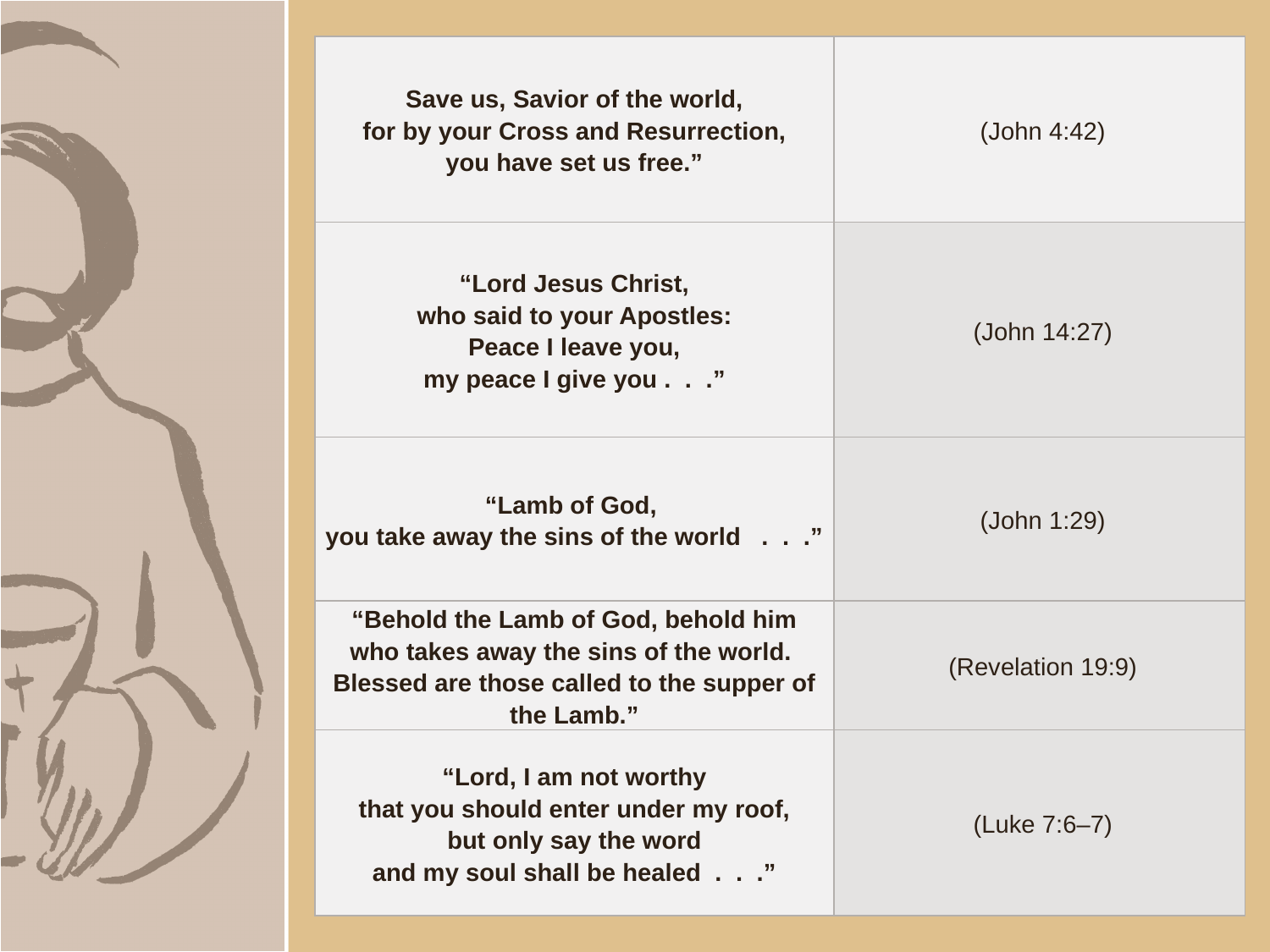

| Save us, Savior of the world, for by your Cross and Resurrection, you have set us free.” | (John 4:42) |
| --- | --- |
| “Lord Jesus Christ, who said to your Apostles: Peace I leave you, my peace I give you . . .” | (John 14:27) |
| “Lamb of God, you take away the sins of the world . . .” | (John 1:29) |
| “Behold the Lamb of God, behold him who takes away the sins of the world. Blessed are those called to the supper of the Lamb.” | (Revelation 19:9) |
| “Lord, I am not worthy that you should enter under my roof, but only say the word and my soul shall be healed . . .” | (Luke 7:6–7) |
#